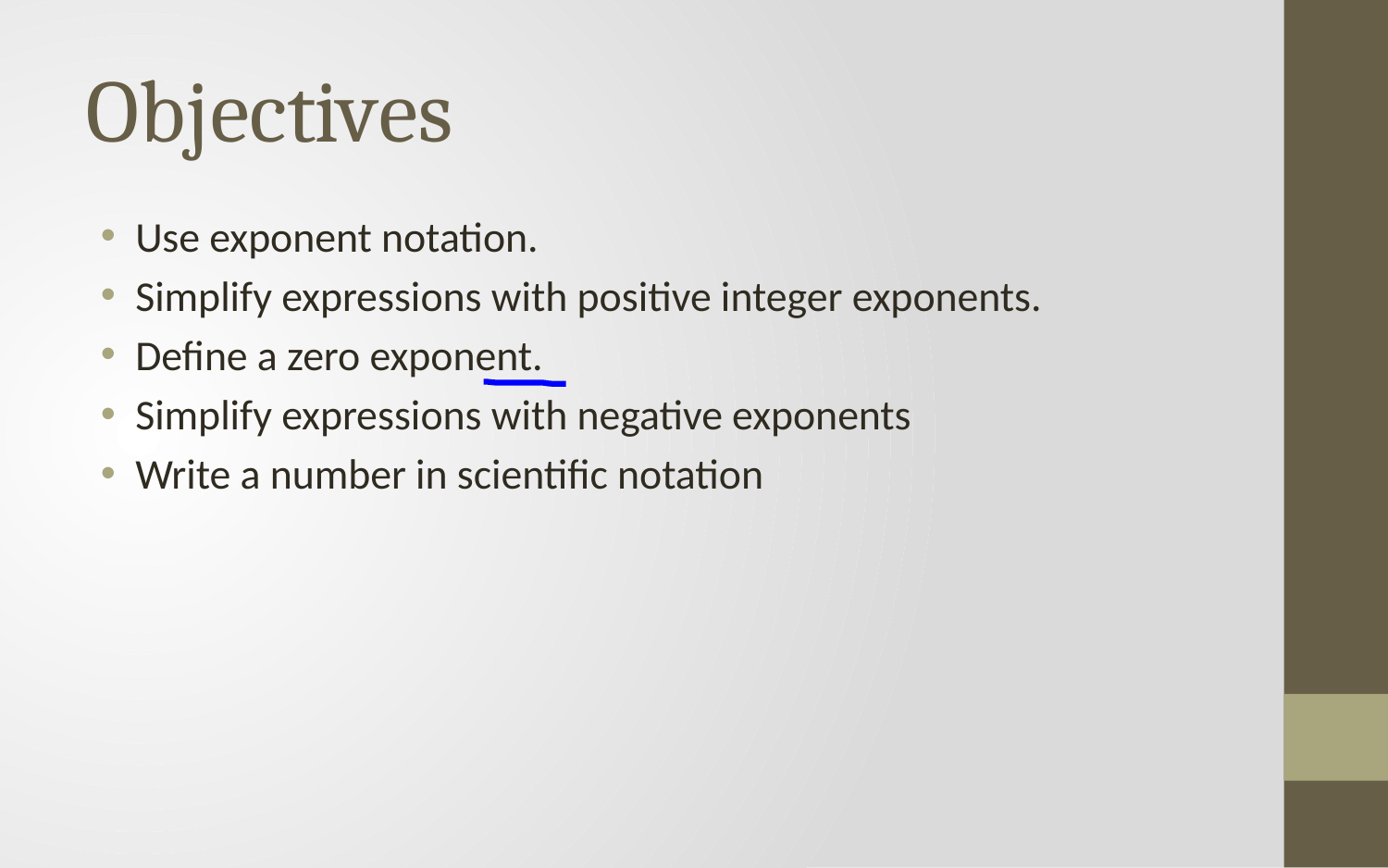

# Objectives
Use exponent notation.
Simplify expressions with positive integer exponents.
Define a zero exponent.
Simplify expressions with negative exponents
Write a number in scientific notation